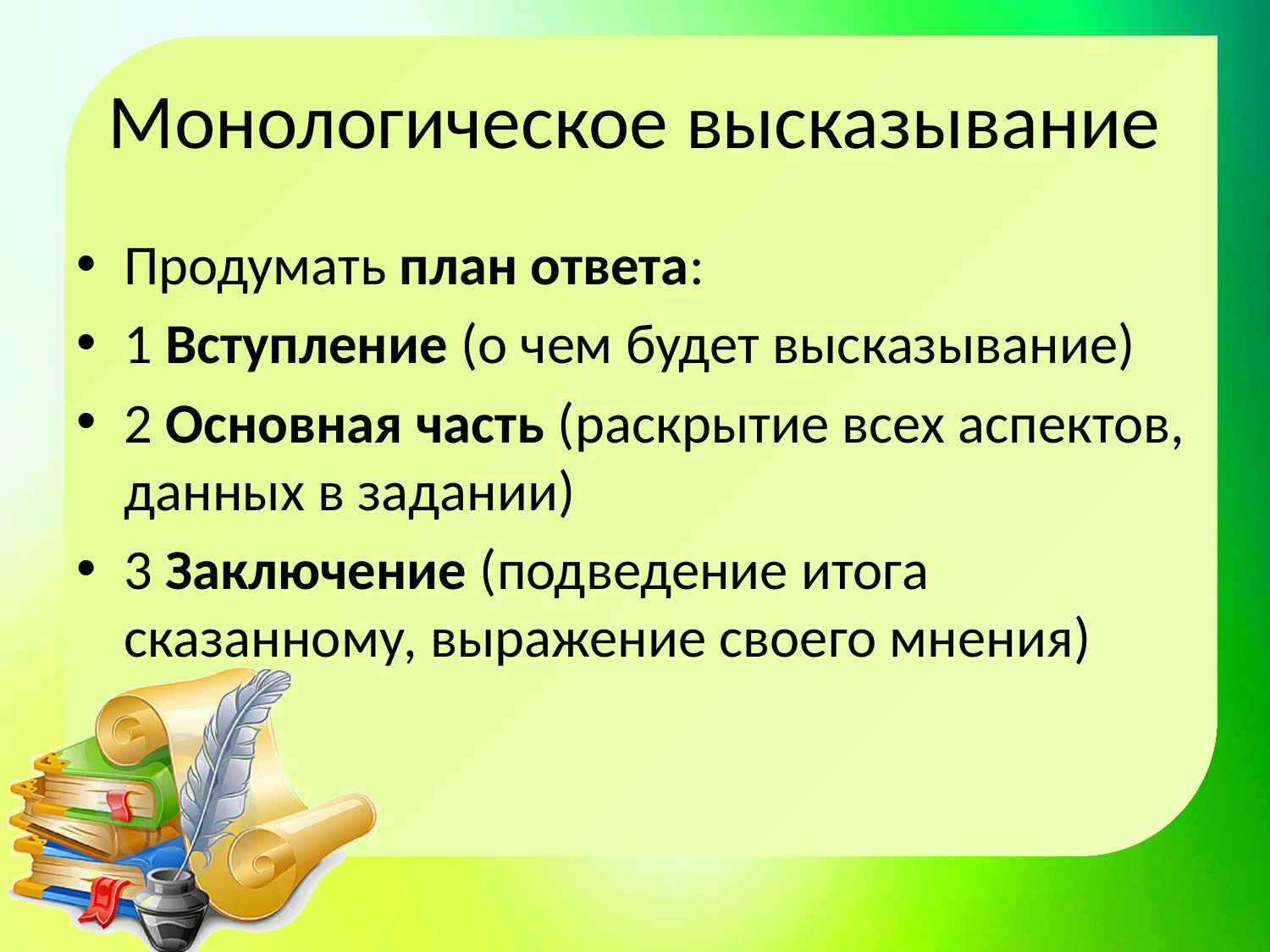

# Монологическое высказывание
Продумать план ответа:
1 Вступление (о чем будет высказывание)
2 Основная часть (раскрытие всех аспектов, данных в задании)
3 Заключение (подведение итога сказанному, выражение своего мнения)